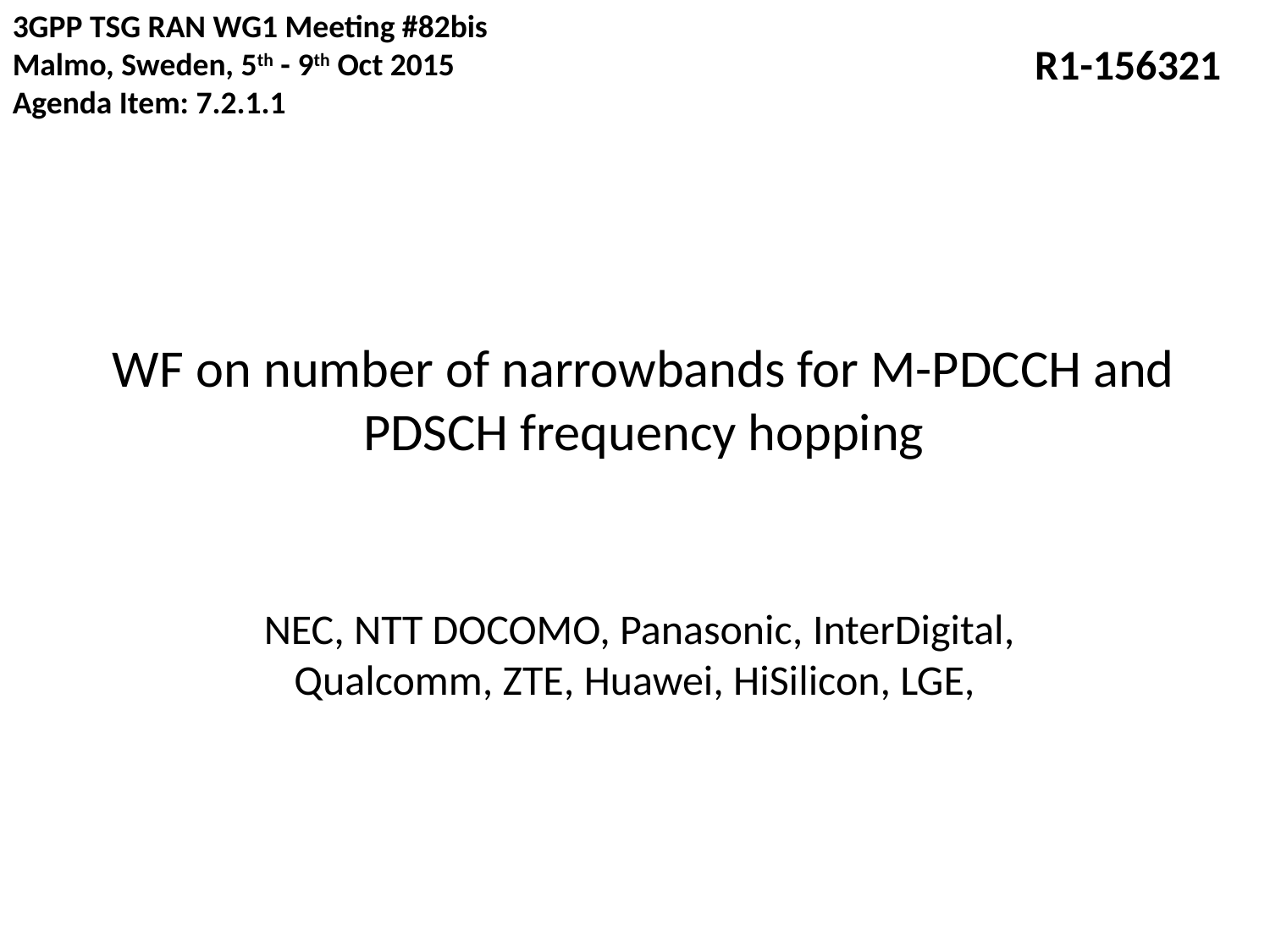

3GPP TSG RAN WG1 Meeting #82bis
Malmo, Sweden, 5th - 9th Oct 2015
Agenda Item: 7.2.1.1
R1-156321
# WF on number of narrowbands for M-PDCCH and PDSCH frequency hopping
NEC, NTT DOCOMO, Panasonic, InterDigital, Qualcomm, ZTE, Huawei, HiSilicon, LGE,